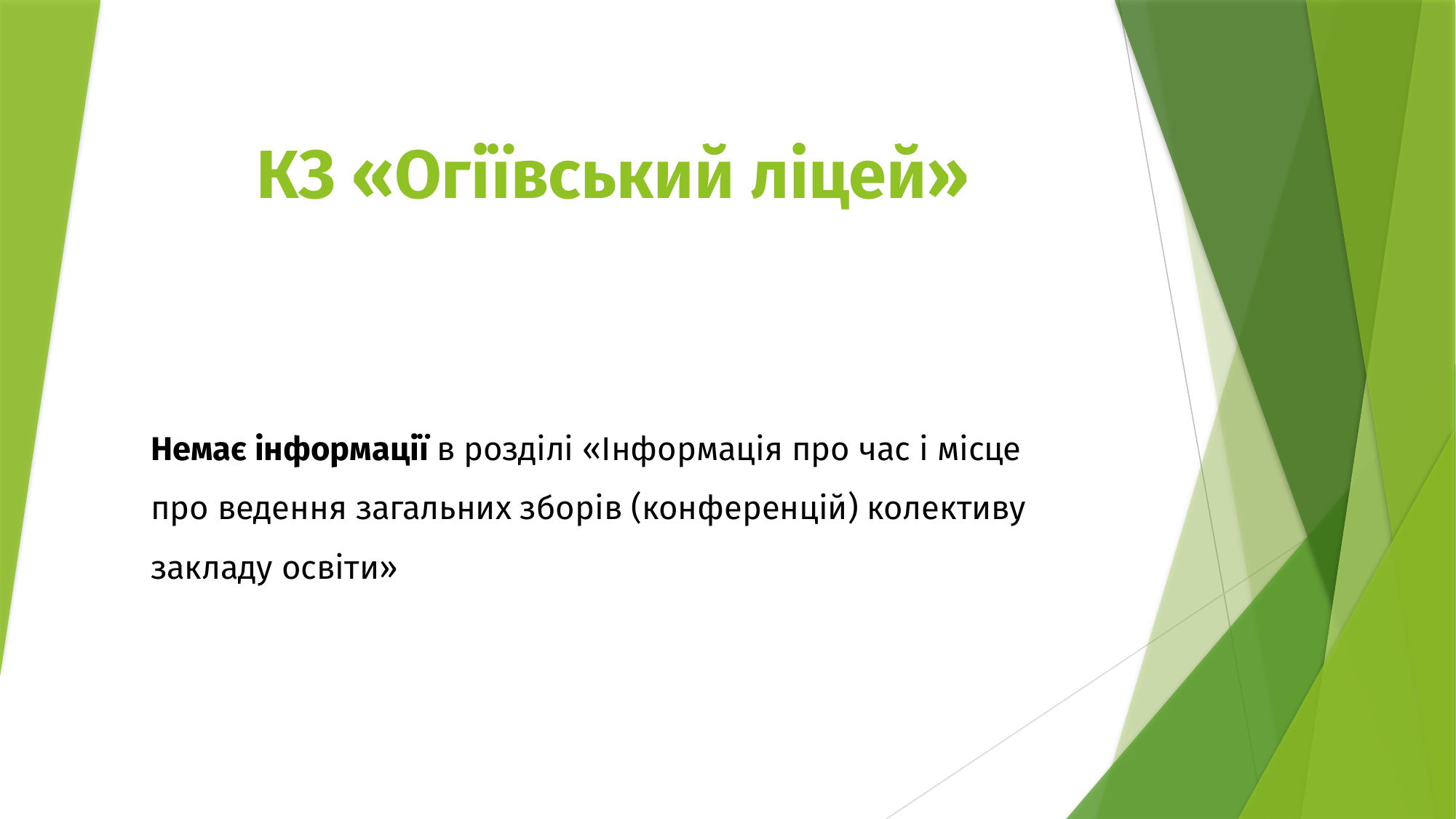

# КЗ «Огіївський ліцей»
Немає інформації в розділі «Інформація про час і місце про ведення загальних зборів (конференцій) колективу закладу освіти»